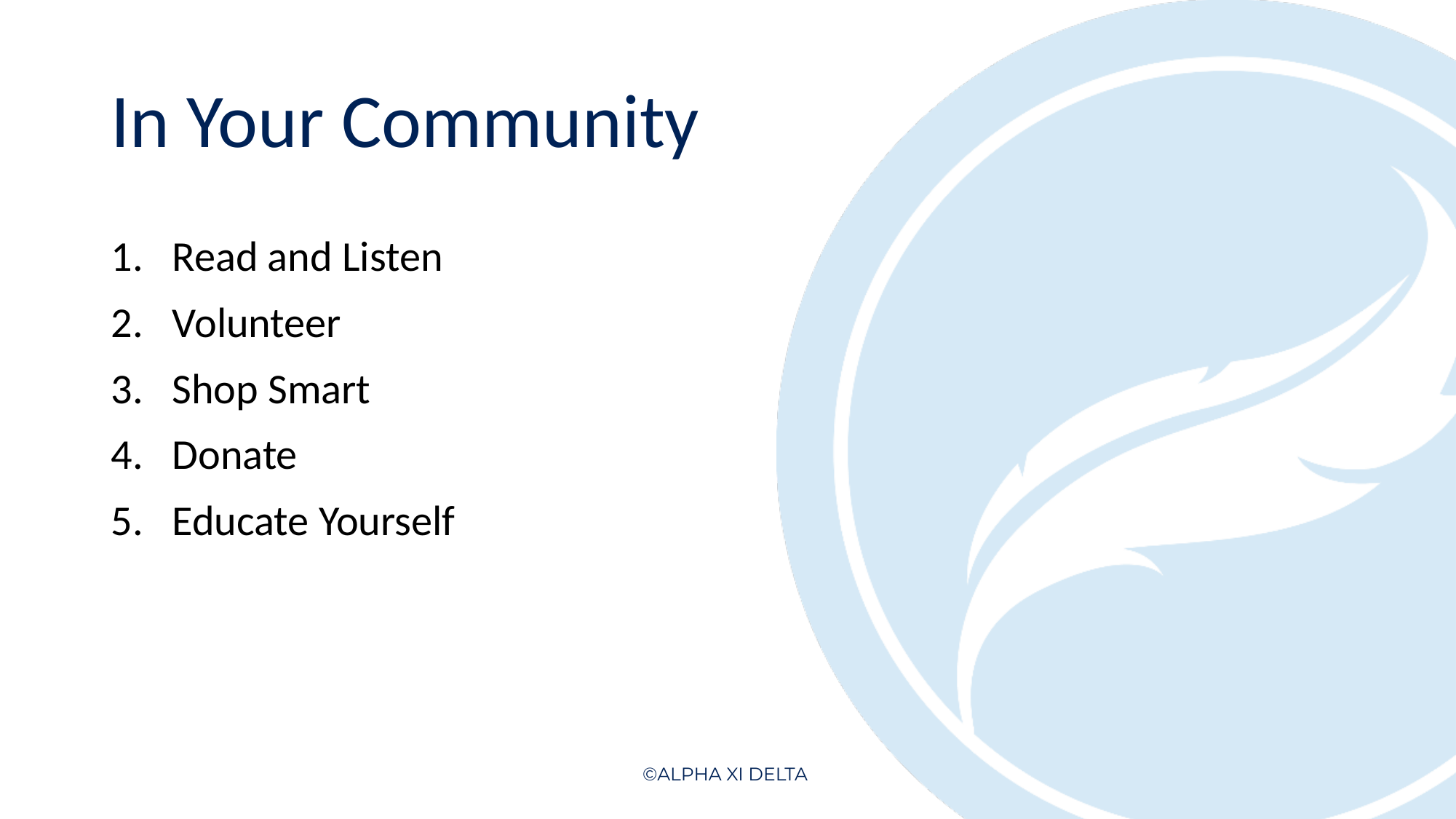

# In Your Community
Read and Listen
Volunteer
Shop Smart
Donate
Educate Yourself
©ALPHA XI DELTA